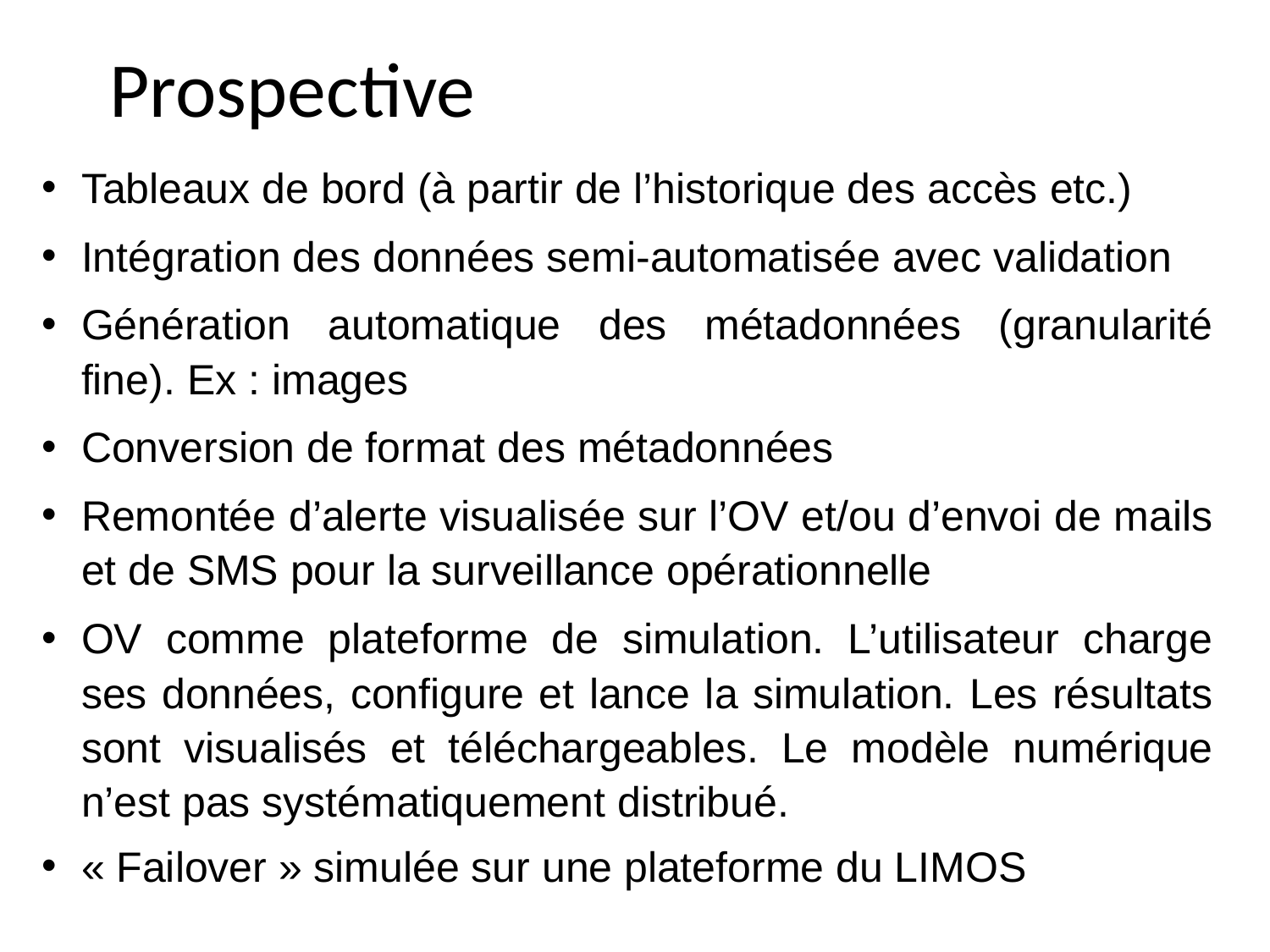

# Prospective
Tableaux de bord (à partir de l’historique des accès etc.)
Intégration des données semi-automatisée avec validation
Génération automatique des métadonnées (granularité fine). Ex : images
Conversion de format des métadonnées
Remontée d’alerte visualisée sur l’OV et/ou d’envoi de mails et de SMS pour la surveillance opérationnelle
OV comme plateforme de simulation. L’utilisateur charge ses données, configure et lance la simulation. Les résultats sont visualisés et téléchargeables. Le modèle numérique n’est pas systématiquement distribué.
« Failover » simulée sur une plateforme du LIMOS